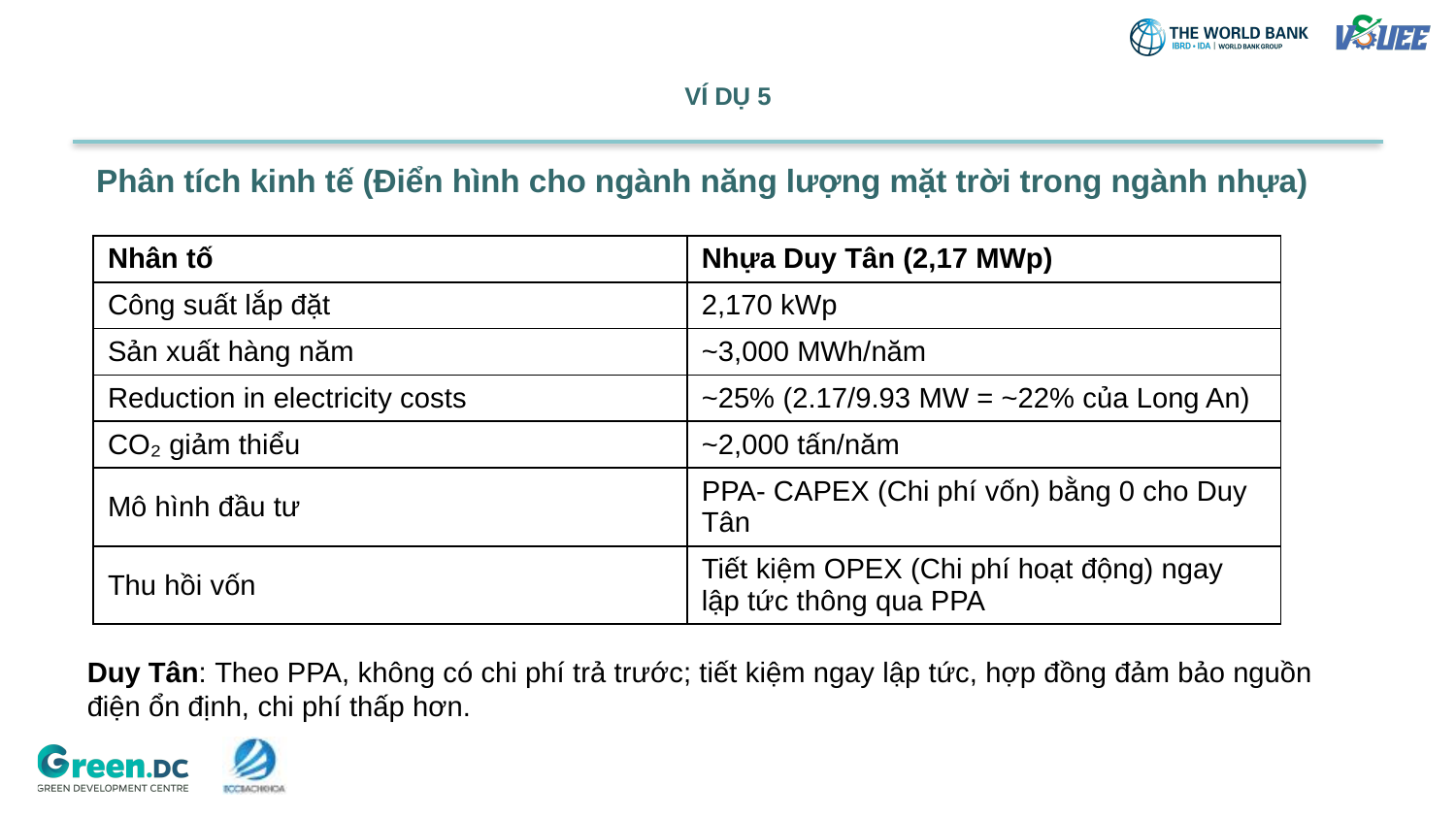

# VÍ DỤ 5
Phân tích kinh tế (Điển hình cho ngành năng lượng mặt trời trong ngành nhựa)
| Nhân tố | Nhựa Duy Tân (2,17 MWp) |
| --- | --- |
| Công suất lắp đặt | 2,170 kWp |
| Sản xuất hàng năm | ~3,000 MWh/năm |
| Reduction in electricity costs | ~25% (2.17/9.93 MW = ~22% của Long An) |
| CO₂ giảm thiểu | ~2,000 tấn/năm |
| Mô hình đầu tư | PPA- CAPEX (Chi phí vốn) bằng 0 cho Duy Tân |
| Thu hồi vốn | Tiết kiệm OPEX (Chi phí hoạt động) ngay lập tức thông qua PPA |
Duy Tân: Theo PPA, không có chi phí trả trước; tiết kiệm ngay lập tức, hợp đồng đảm bảo nguồn điện ổn định, chi phí thấp hơn.